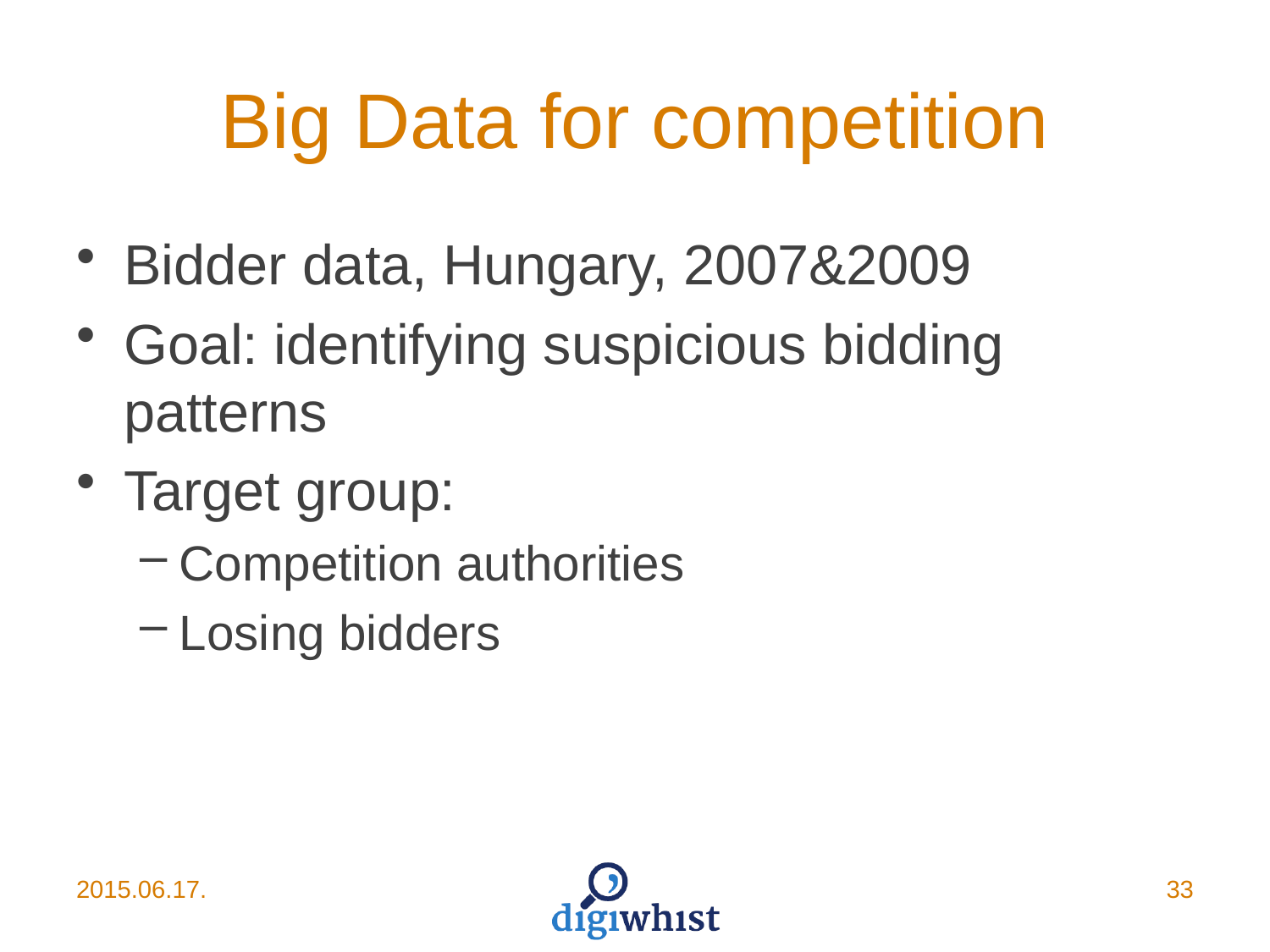

# Big Data for competition
Bidder data, Hungary, 2007&2009
Goal: identifying suspicious bidding patterns
Target group:
Competition authorities
Losing bidders

2015.06.17.
33